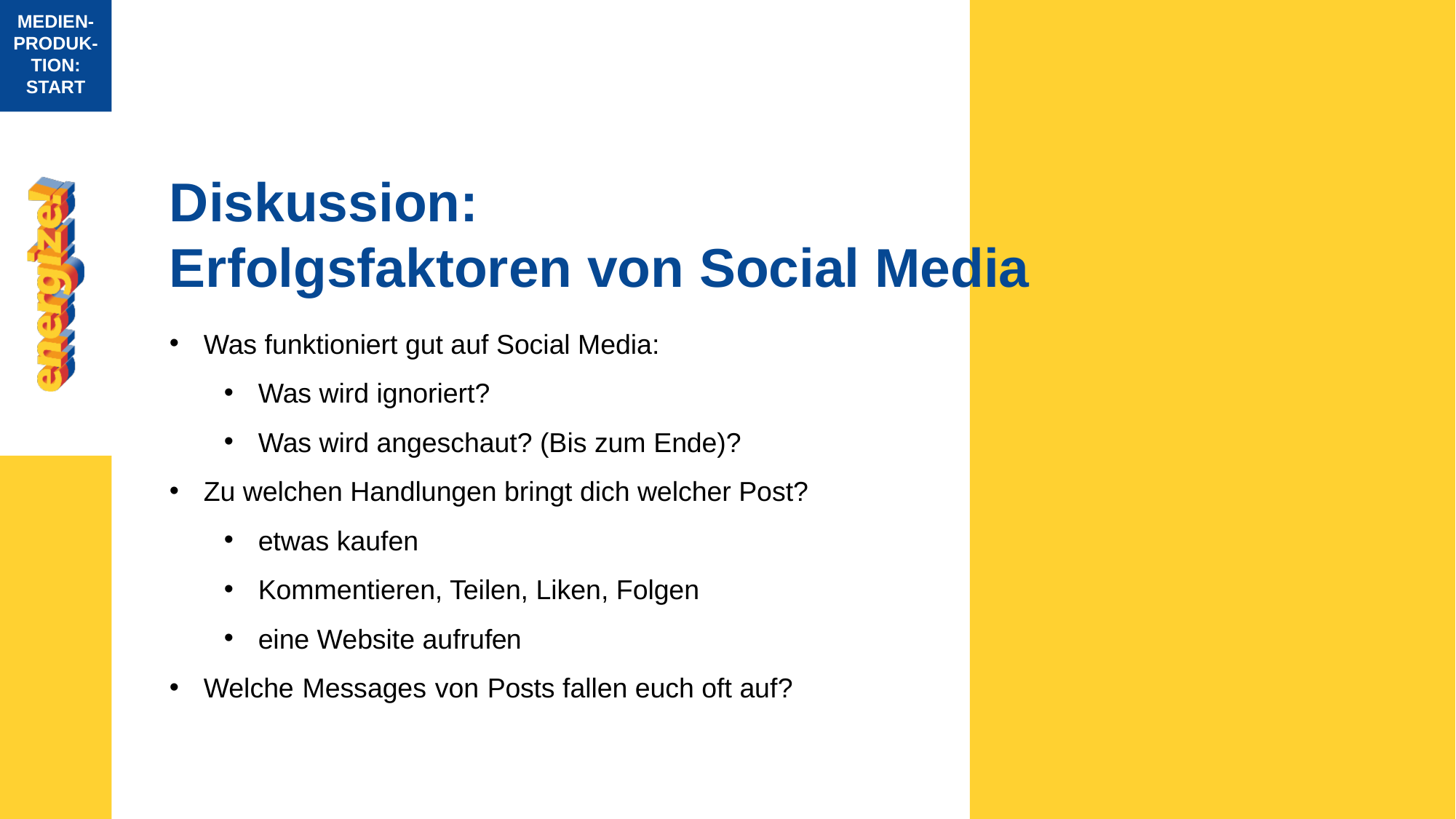

MEDIEN-PRODUK-TION: START
Diskussion:
Erfolgsfaktoren von Social Media
Was funktioniert gut auf Social Media:
Was wird ignoriert?
Was wird angeschaut? (Bis zum Ende)?
Zu welchen Handlungen bringt dich welcher Post?
etwas kaufen
Kommentieren, Teilen, Liken, Folgen
eine Website aufrufen
Welche Messages von Posts fallen euch oft auf?